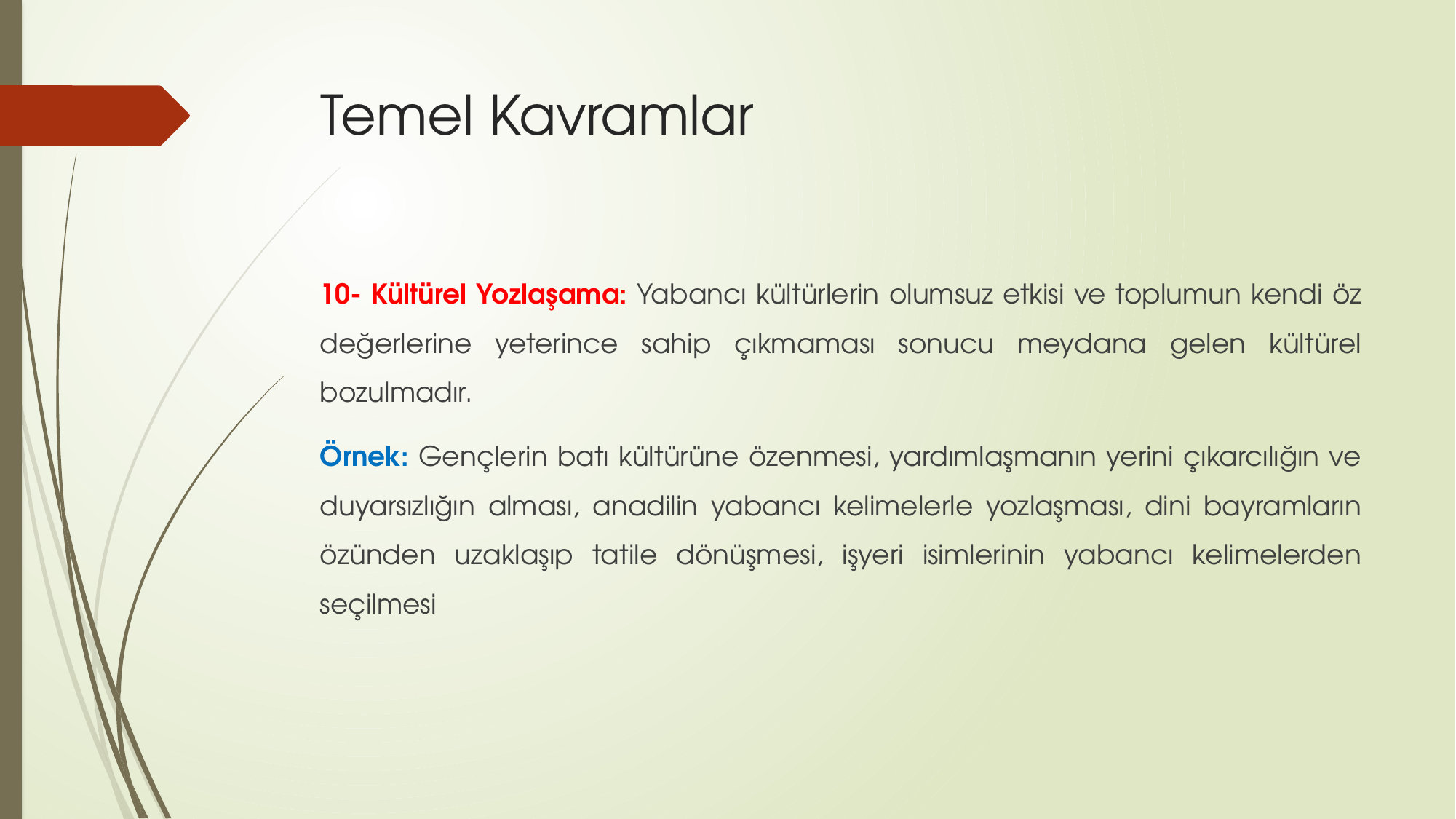

# Temel Kavramlar
10- Kültürel Yozlaşama: Yabancı kültürlerin olumsuz etkisi ve toplumun kendi öz değerlerine yeterince sahip çıkmaması sonucu meydana gelen kültürel bozulmadır.
Örnek: Gençlerin batı kültürüne özenmesi, yardımlaşmanın yerini çıkarcılığın ve duyarsızlığın alması, anadilin yabancı kelimelerle yozlaşması, dini bayramların özünden uzaklaşıp tatile dönüşmesi, işyeri isimlerinin yabancı kelimelerden seçilmesi